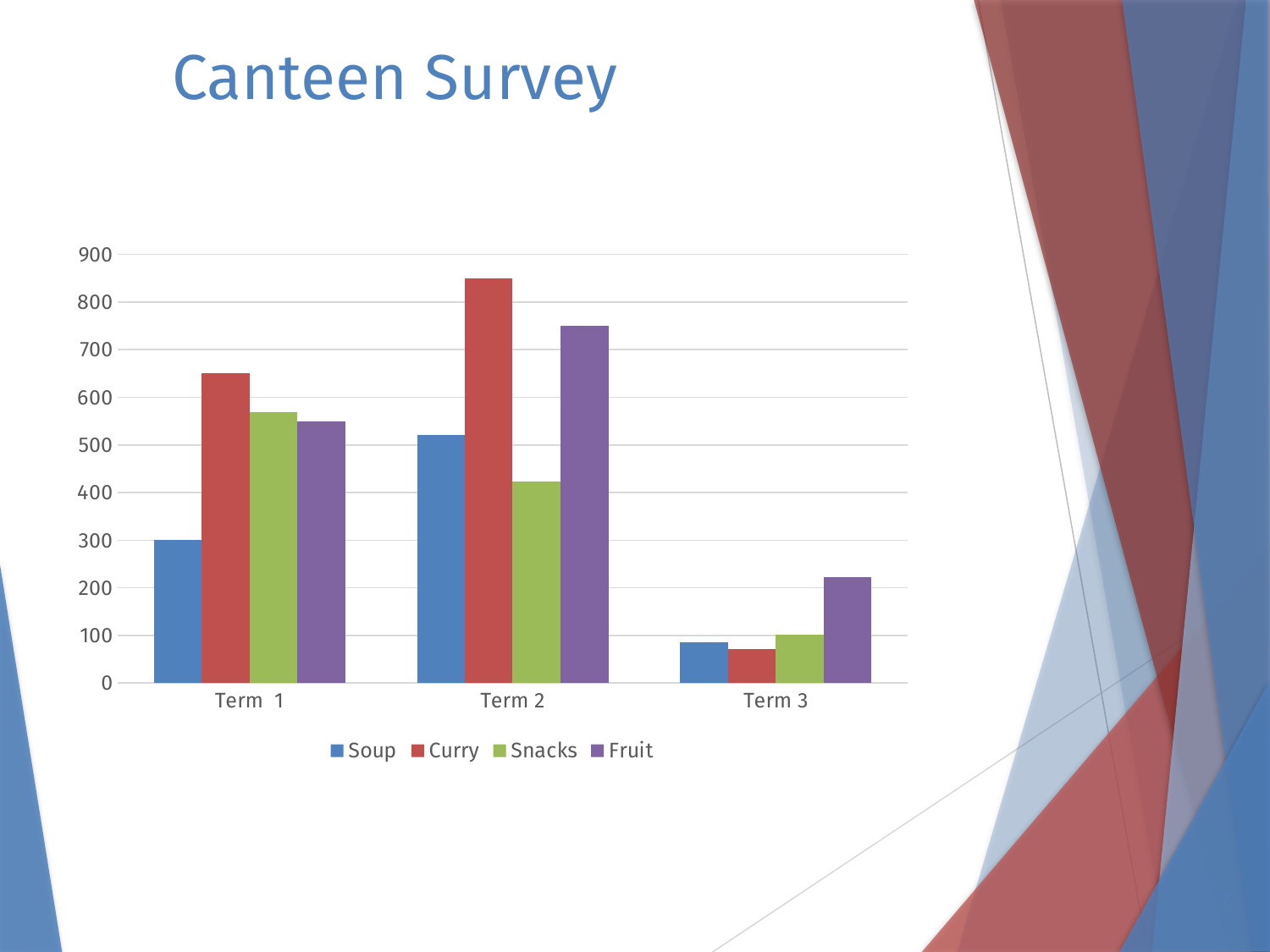

# Canteen Survey

### Chart

| Category | Soup | Curry | Snacks | Fruit |
|---|---|---|---|---|
| Term  1 | 300.0 | 650.0 | 569.0 | 550.0 |
| Term 2 | 520.0 | 850.0 | 423.0 | 750.0 |
| Term 3 | 85.0 | 71.0 | 101.0 | 222.0 |
7